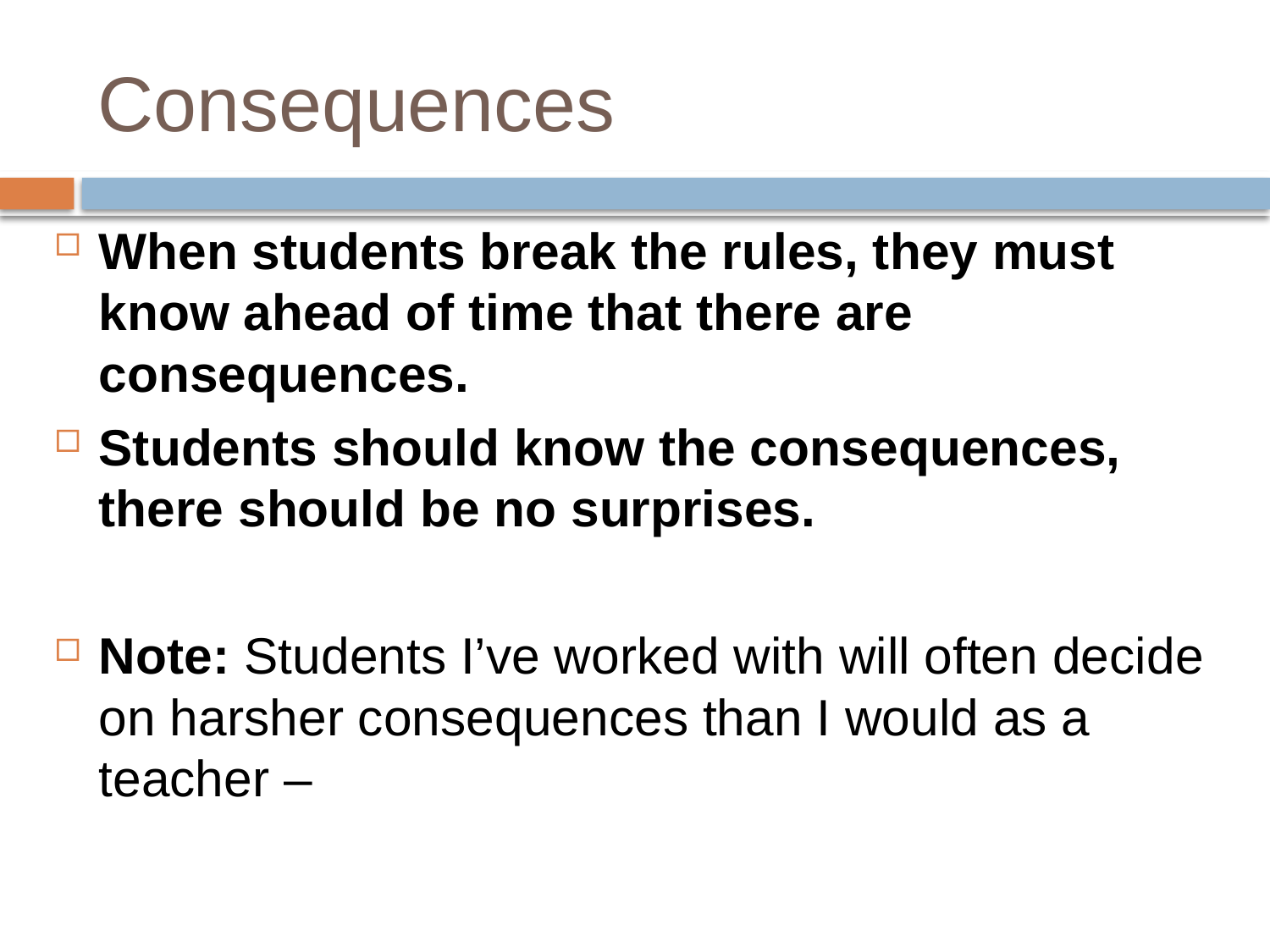

# Consequences
When students break the rules, they must know ahead of time that there are consequences.
Students should know the consequences, there should be no surprises.

Note: Students I’ve worked with will often decide on harsher consequences than I would as a teacher –